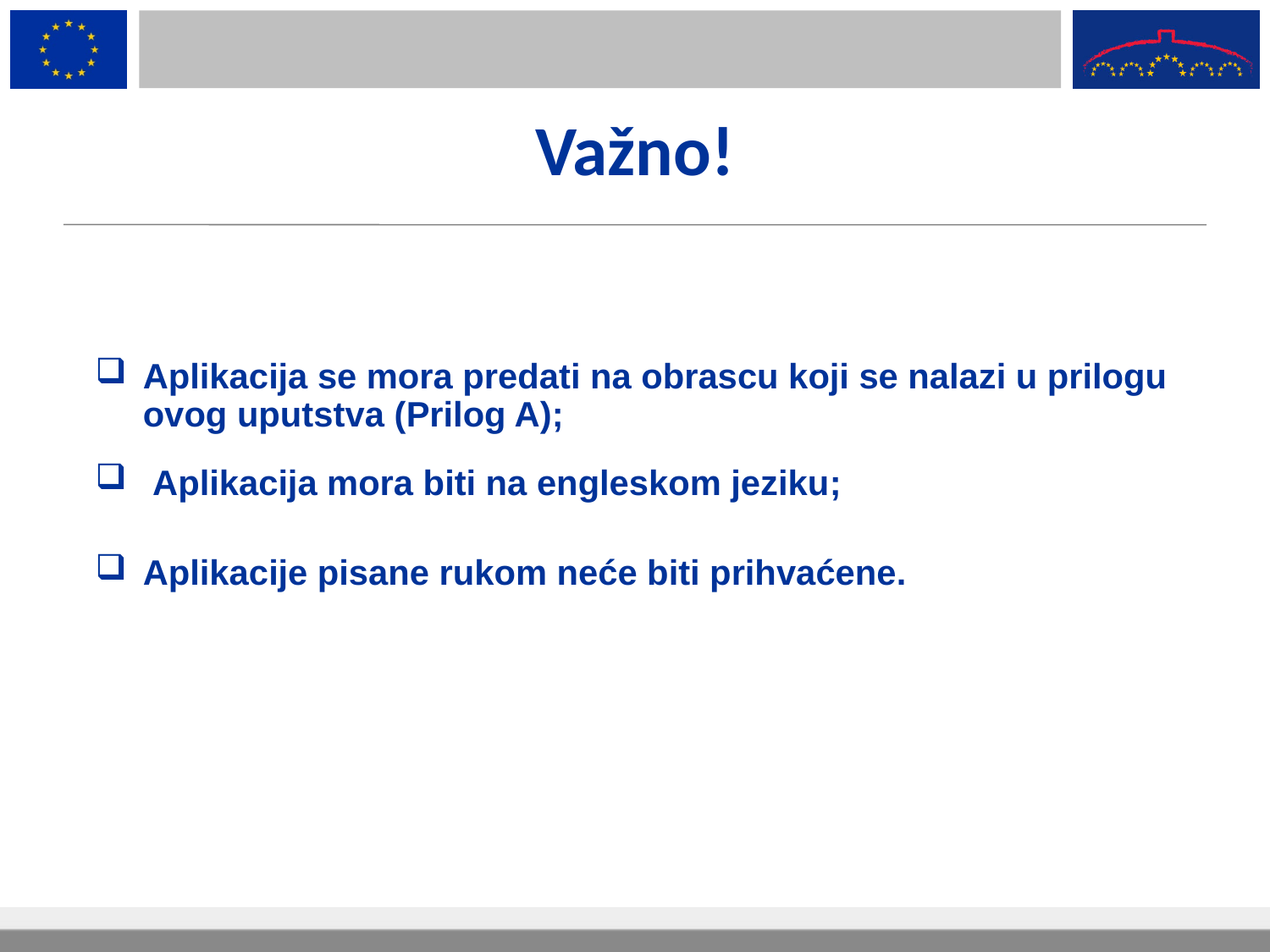

# Važno!
Aplikacija se mora predati na obrascu koji se nalazi u prilogu ovog uputstva (Prilog A);

 Aplikacija mora biti na engleskom jeziku;

Aplikacije pisane rukom neće biti prihvaćene.